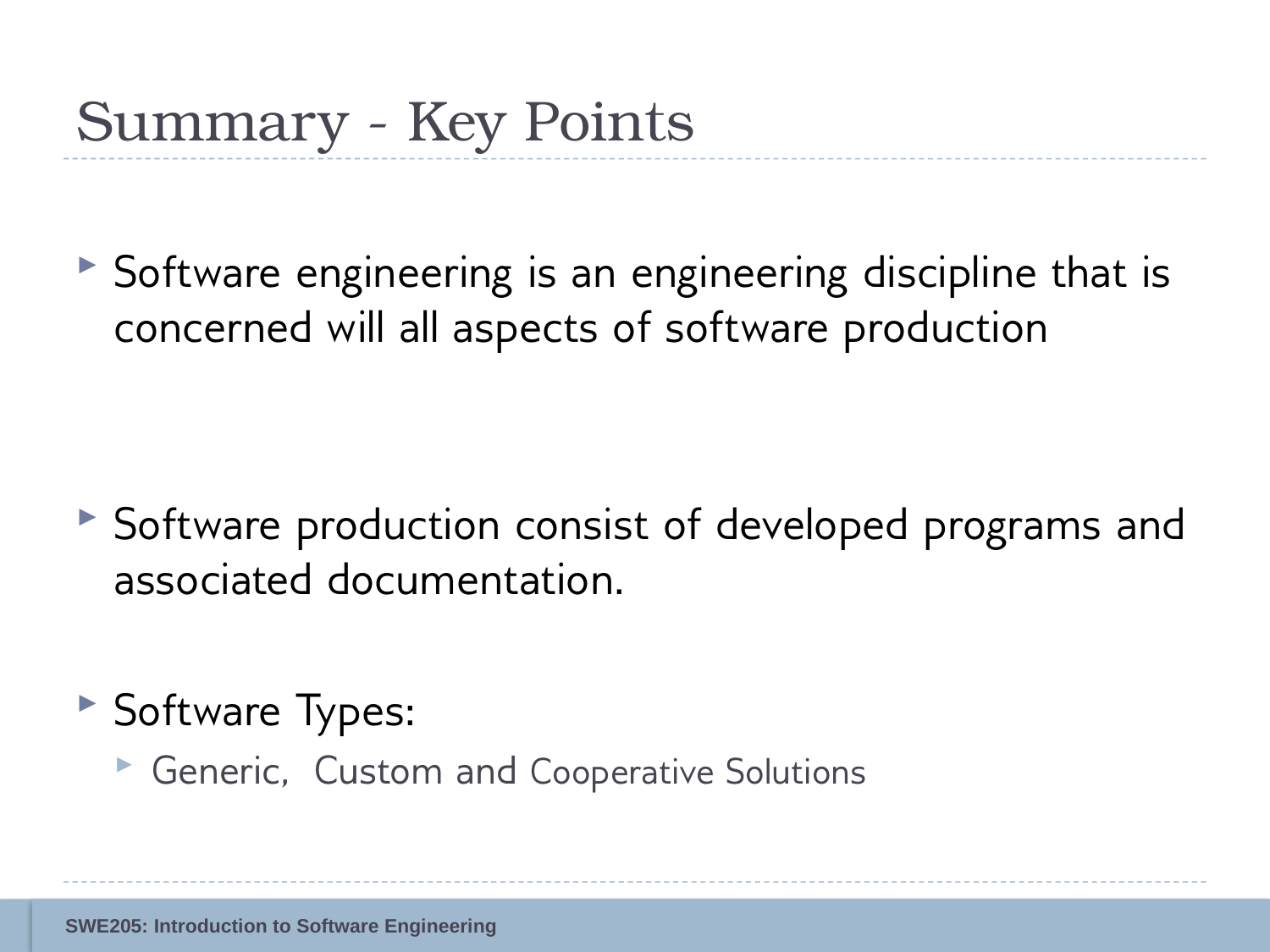

# Summary - Key Points

Software engineering is an engineering discipline that is concerned will all aspects of software production

Software production consist of developed programs and associated documentation.

Software Types:
Generic,  Custom and Cooperative Solutions

10